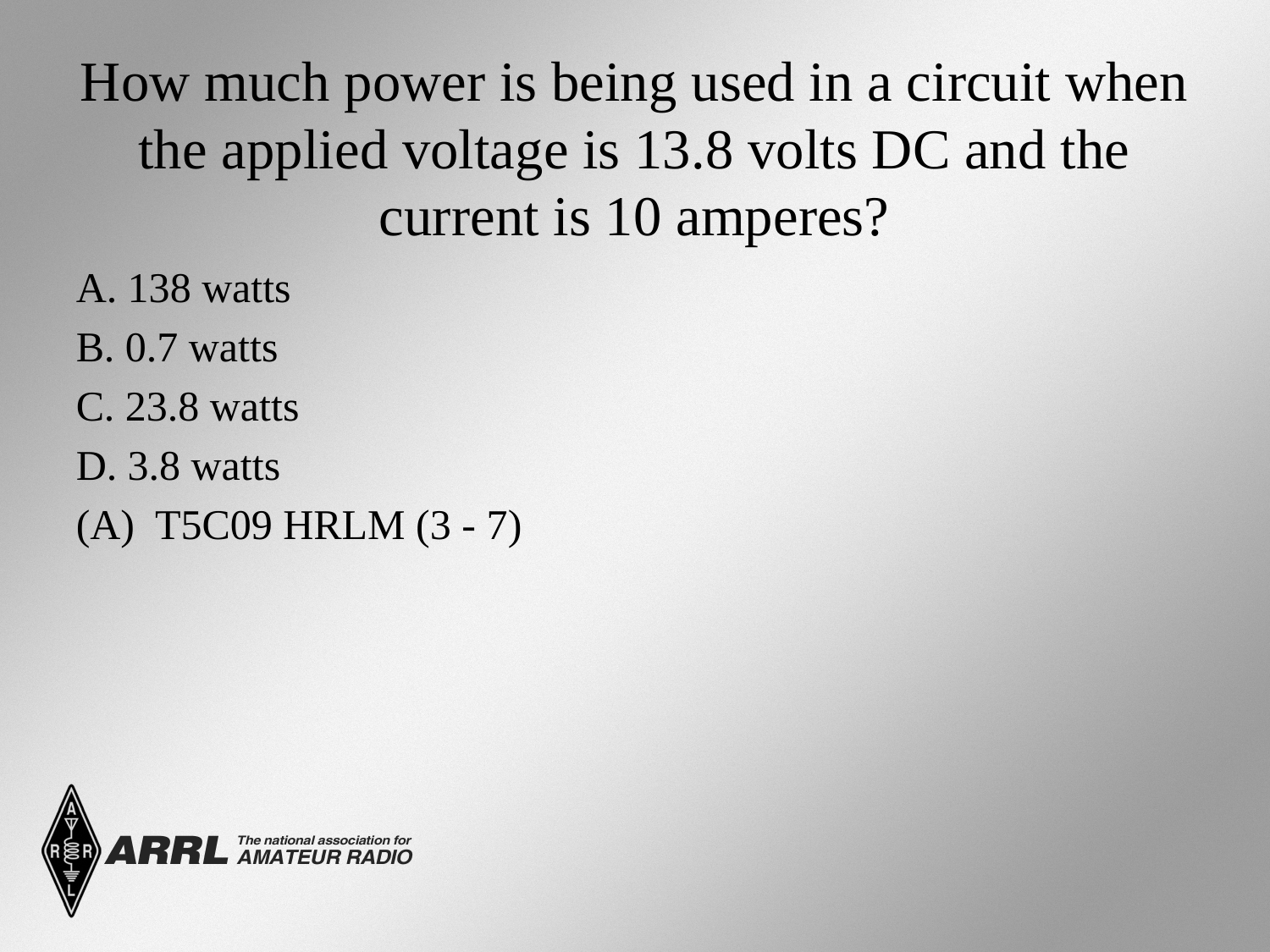

# How much power is being used in a circuit when the applied voltage is 13.8 volts DC and the current is 10 amperes?
A. 138 watts
B. 0.7 watts
C. 23.8 watts
D. 3.8 watts
(A)  T5C09 HRLM (3 - 7)